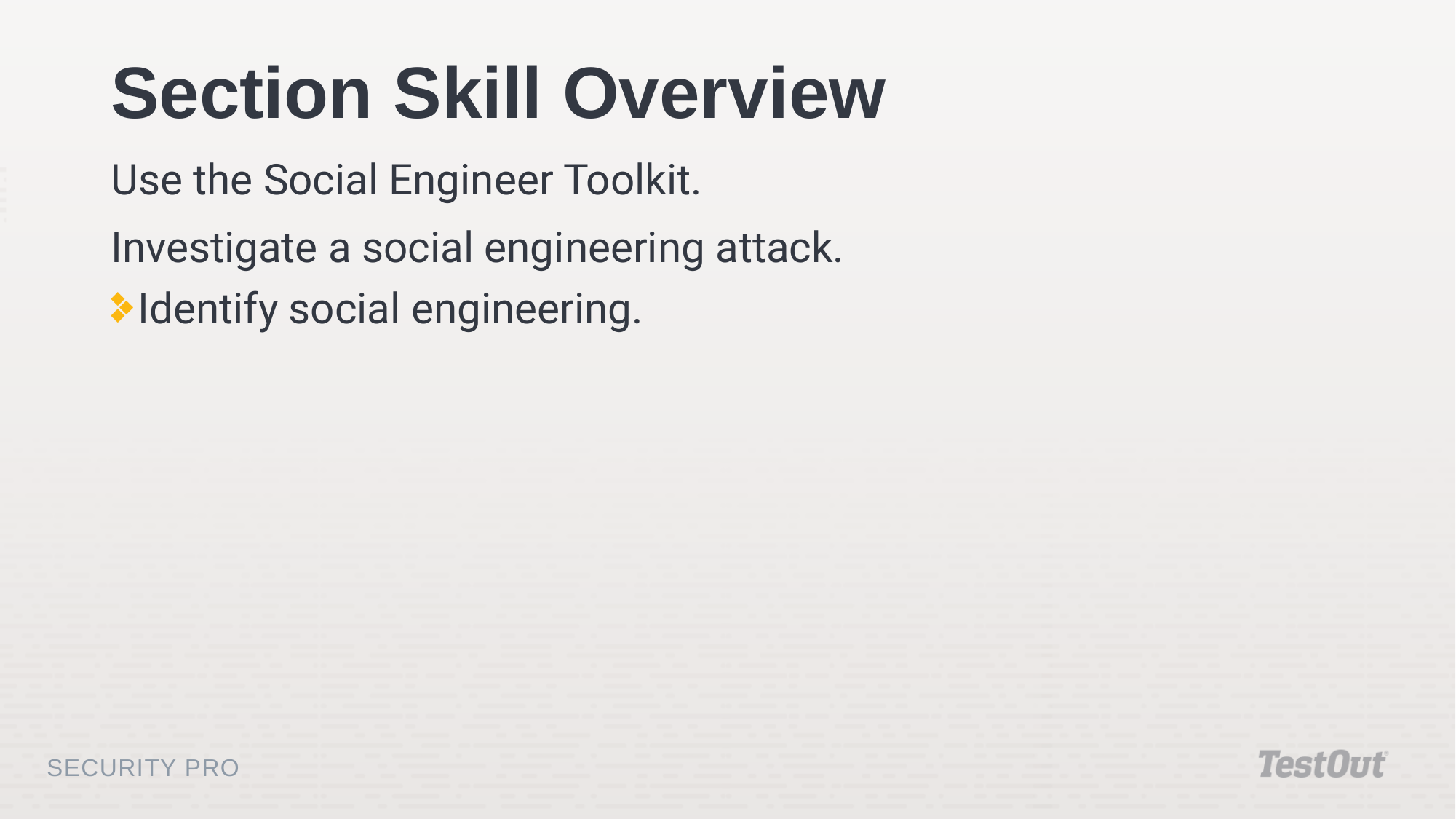

# Section Skill Overview
Use the Social Engineer Toolkit.
Investigate a social engineering attack.
Identify social engineering.
Security Pro